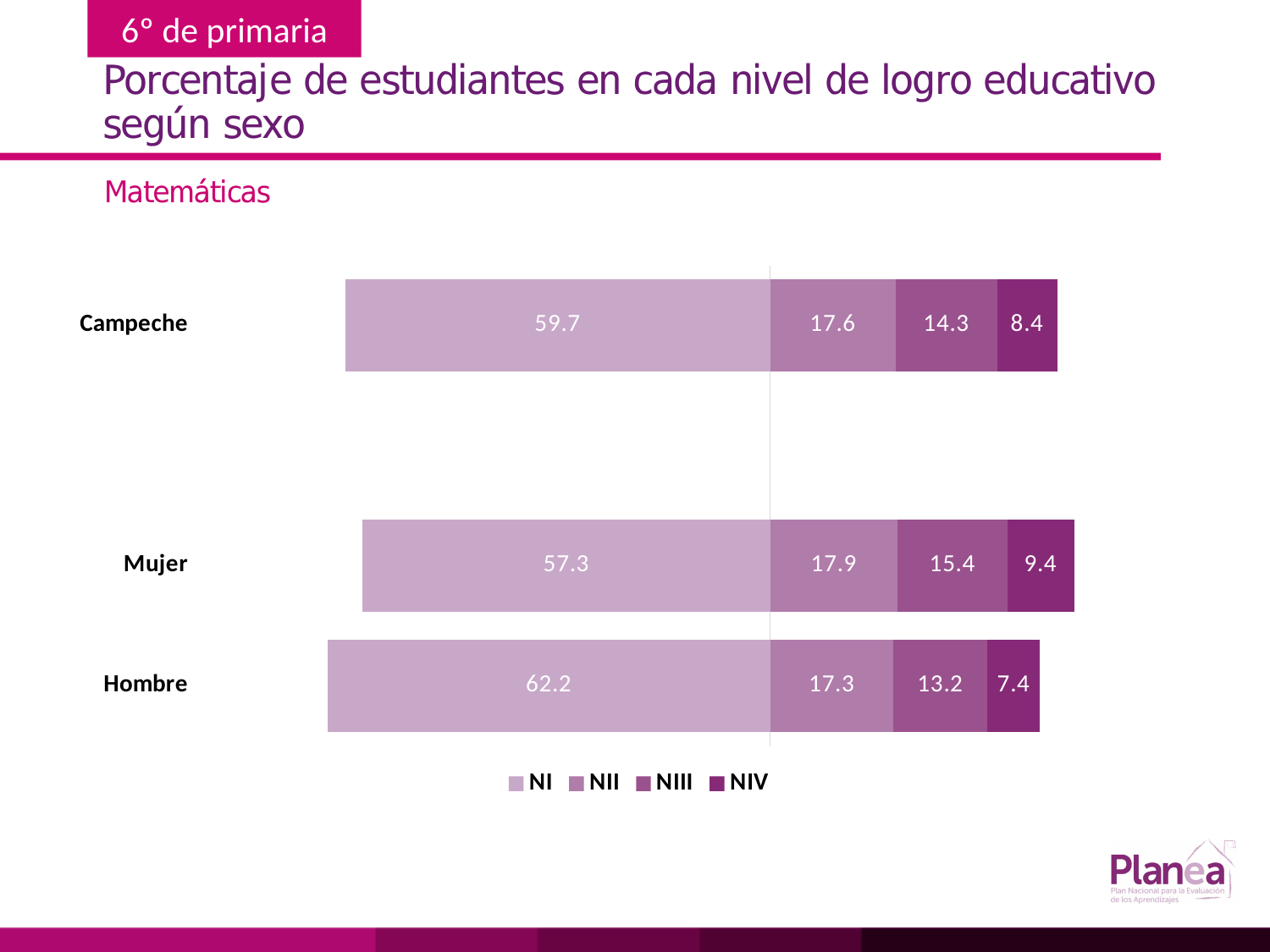

# Porcentaje de estudiantes en cada nivel de logro educativo según sexo

Matemáticas

### Chart

| Category |  |  |  |  |
|---|---|---|---|---|
| Hombre | -62.2 | 17.3 | 13.2 | 7.4 |
| Mujer | -57.3 | 17.9 | 15.4 | 9.4 |
|  | None | None | None | None |
| Campeche | -59.7 | 17.6 | 14.3 | 8.4 |